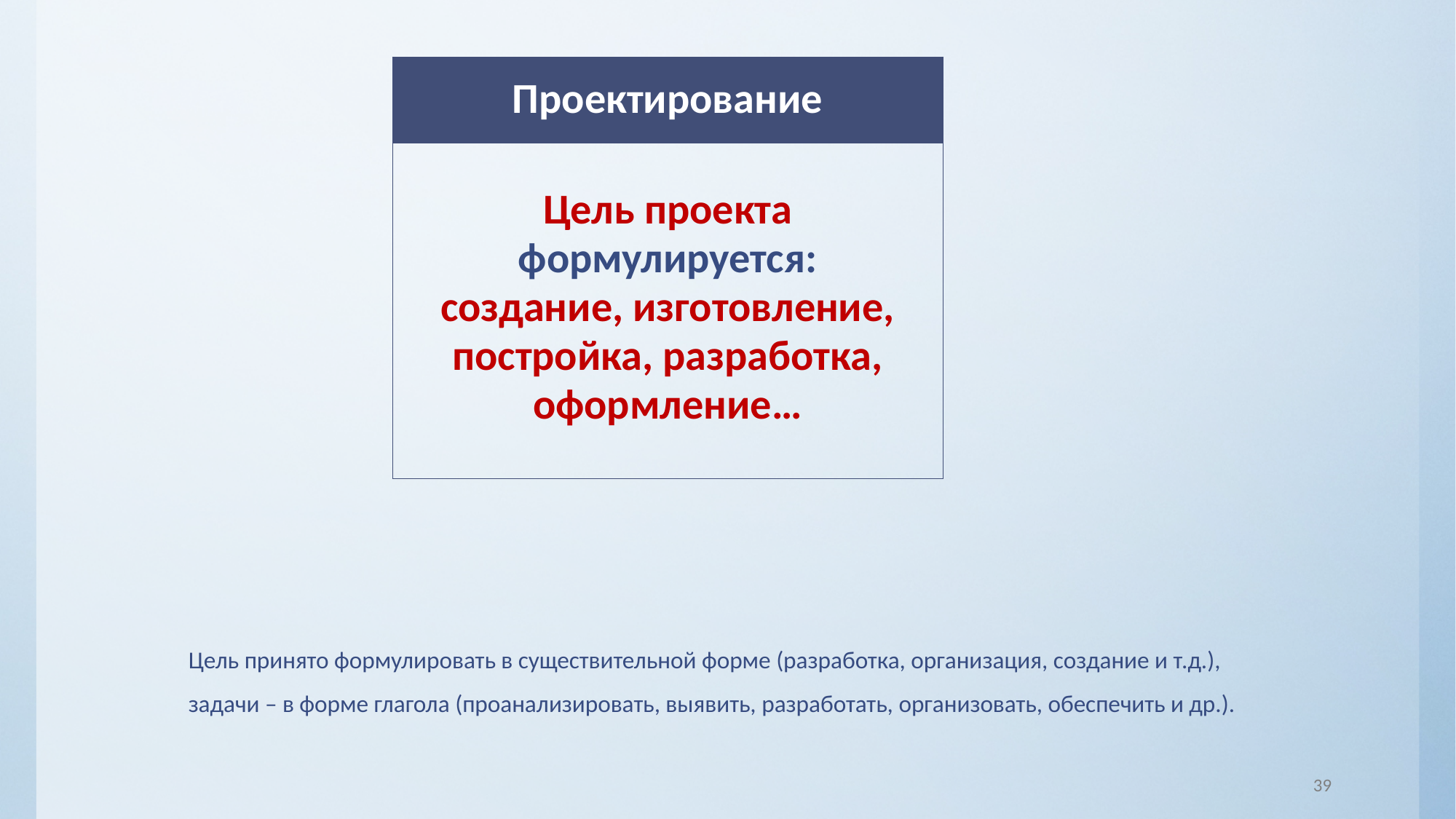

| Проектирование |
| --- |
| Цель проекта формулируется: создание, изготовление, постройка, разработка, оформление… |
Цель принято формулировать в существительной форме (разработка, организация, создание и т.д.), задачи – в форме глагола (проанализировать, выявить, разработать, организовать, обеспечить и др.).
39